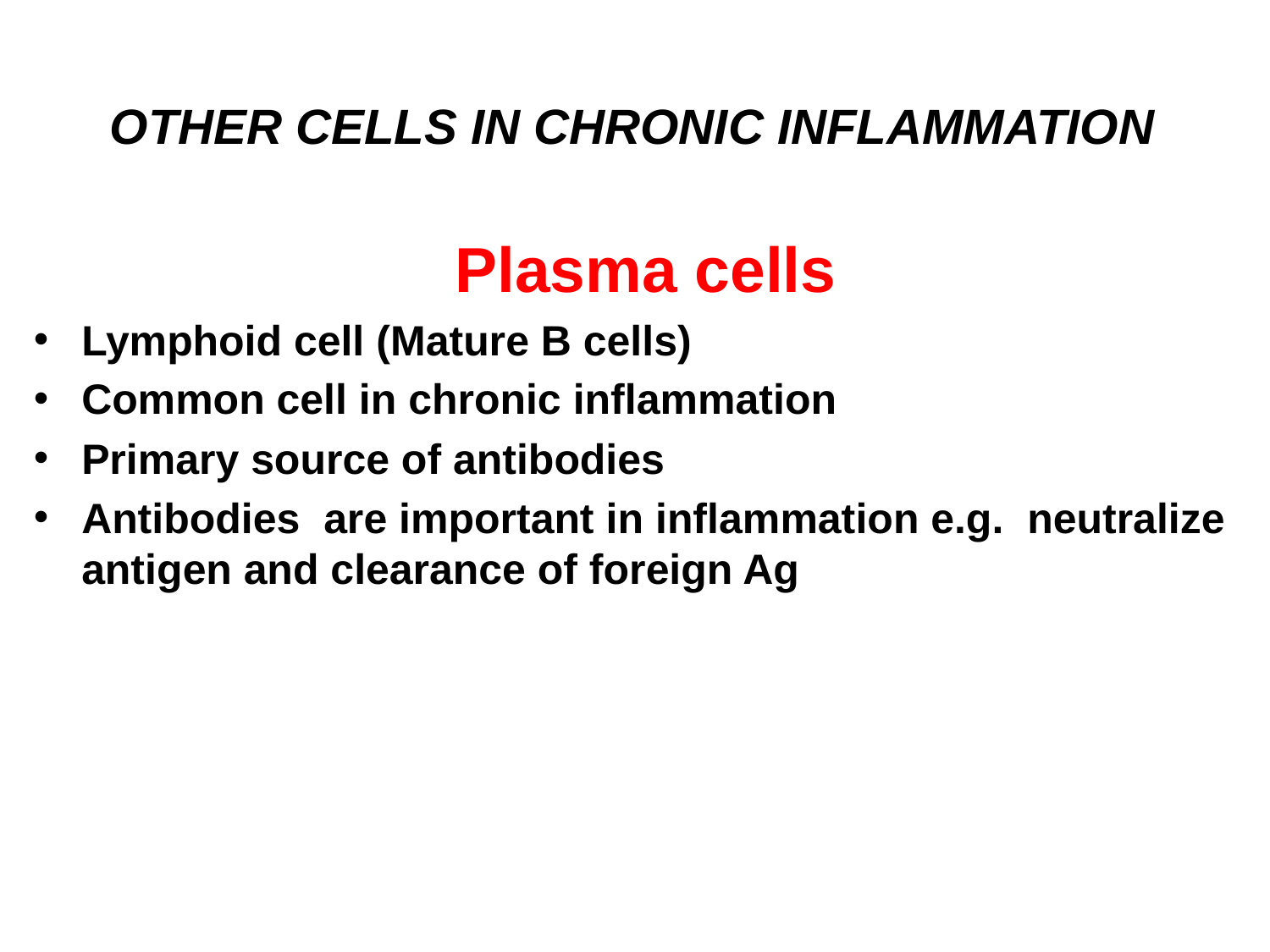

# OTHER CELLS IN CHRONIC INFLAMMATION
Plasma cells
Lymphoid cell (Mature B cells)
Common cell in chronic inflammation
Primary source of antibodies
Antibodies  are important in inflammation e.g.  neutralize antigen and clearance of foreign Ag